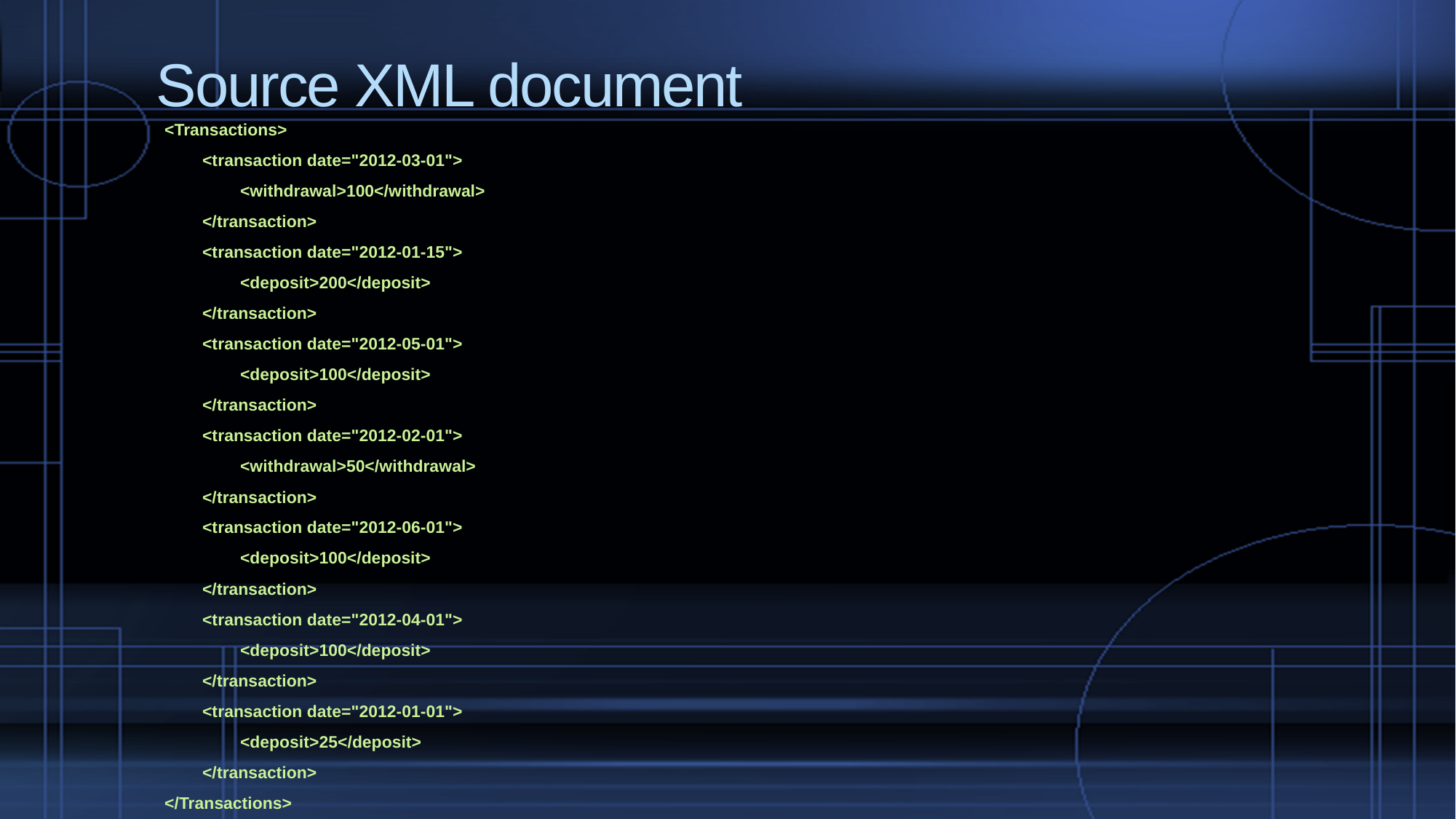

# Source XML document
<Transactions>
        <transaction date="2012-03-01">
                <withdrawal>100</withdrawal>
        </transaction>
        <transaction date="2012-01-15">
                <deposit>200</deposit>
        </transaction>
        <transaction date="2012-05-01">
                <deposit>100</deposit>
        </transaction>
        <transaction date="2012-02-01">
                <withdrawal>50</withdrawal>
        </transaction>
        <transaction date="2012-06-01">
                <deposit>100</deposit>
        </transaction>
        <transaction date="2012-04-01">
                <deposit>100</deposit>
        </transaction>
        <transaction date="2012-01-01">
                <deposit>25</deposit>
        </transaction>
</Transactions>